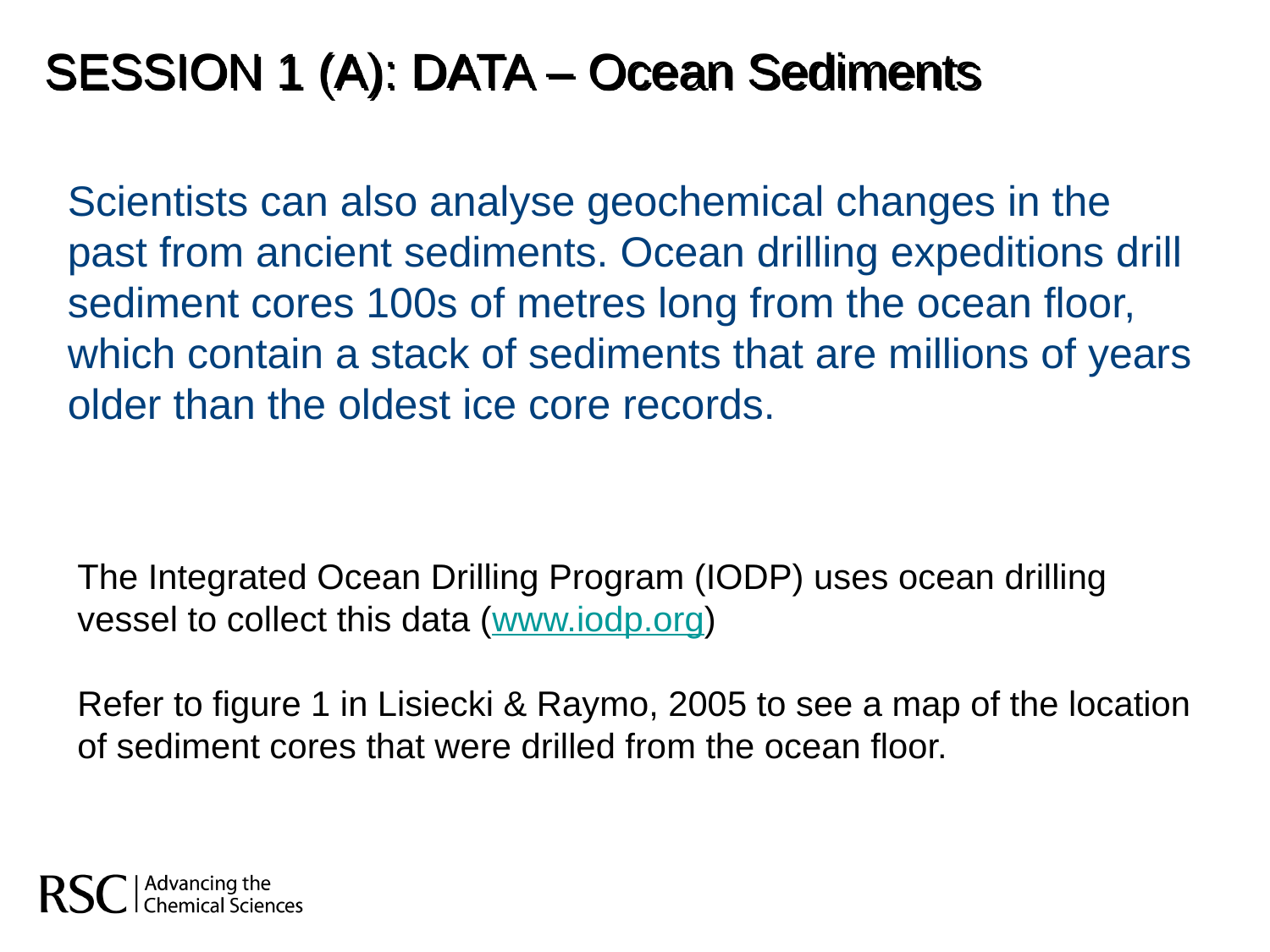

Session 1 (a): DATA – Ocean Sediments
Scientists can also analyse geochemical changes in the past from ancient sediments. Ocean drilling expeditions drill sediment cores 100s of metres long from the ocean floor, which contain a stack of sediments that are millions of years older than the oldest ice core records.

The Integrated Ocean Drilling Program (IODP) uses ocean drilling vessel to collect this data (www.iodp.org)

Refer to figure 1 in Lisiecki & Raymo, 2005 to see a map of the location of sediment cores that were drilled from the ocean floor.